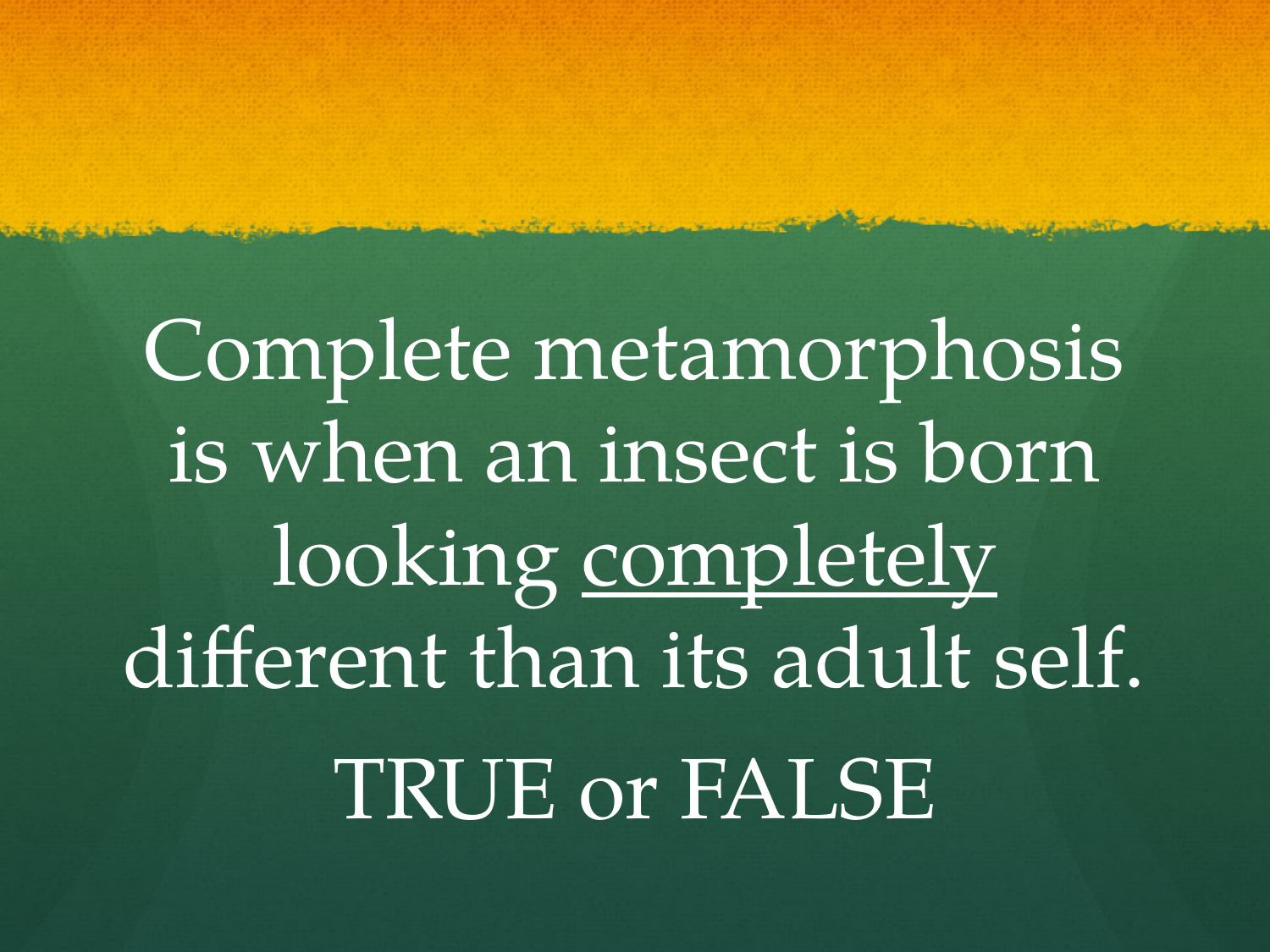

#
Complete metamorphosis is when an insect is born looking completely different than its adult self.
TRUE or FALSE